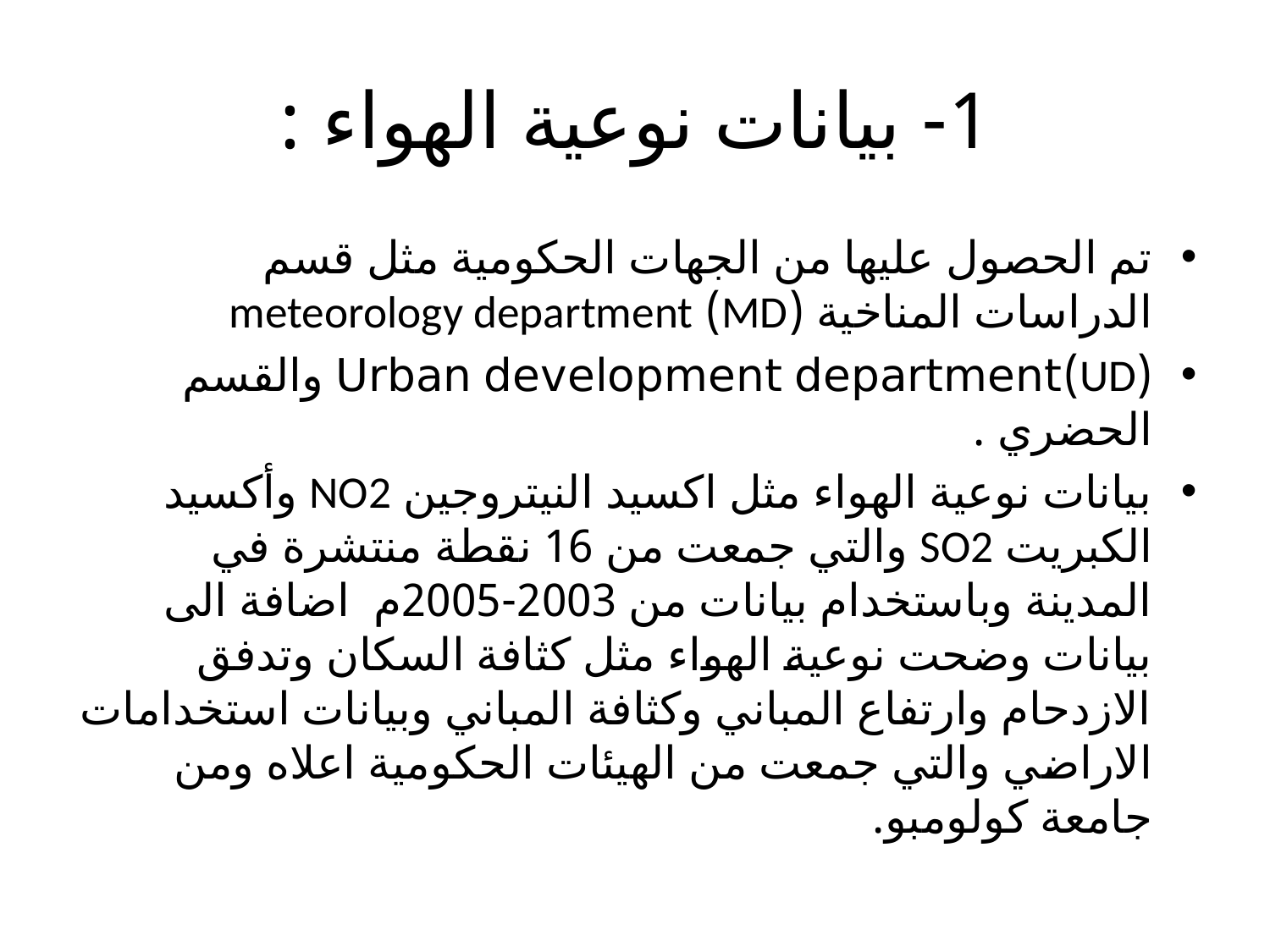

# 1- بيانات نوعية الهواء :
تم الحصول عليها من الجهات الحكومية مثل قسم الدراسات المناخية (MD) meteorology department
(UD)Urban development department والقسم الحضري .
بيانات نوعية الهواء مثل اكسيد النيتروجين NO2 وأكسيد الكبريت SO2 والتي جمعت من 16 نقطة منتشرة في المدينة وباستخدام بيانات من 2003-2005م  اضافة الى بيانات وضحت نوعية الهواء مثل كثافة السكان وتدفق الازدحام وارتفاع المباني وكثافة المباني وبيانات استخدامات الاراضي والتي جمعت من الهيئات الحكومية اعلاه ومن جامعة كولومبو.